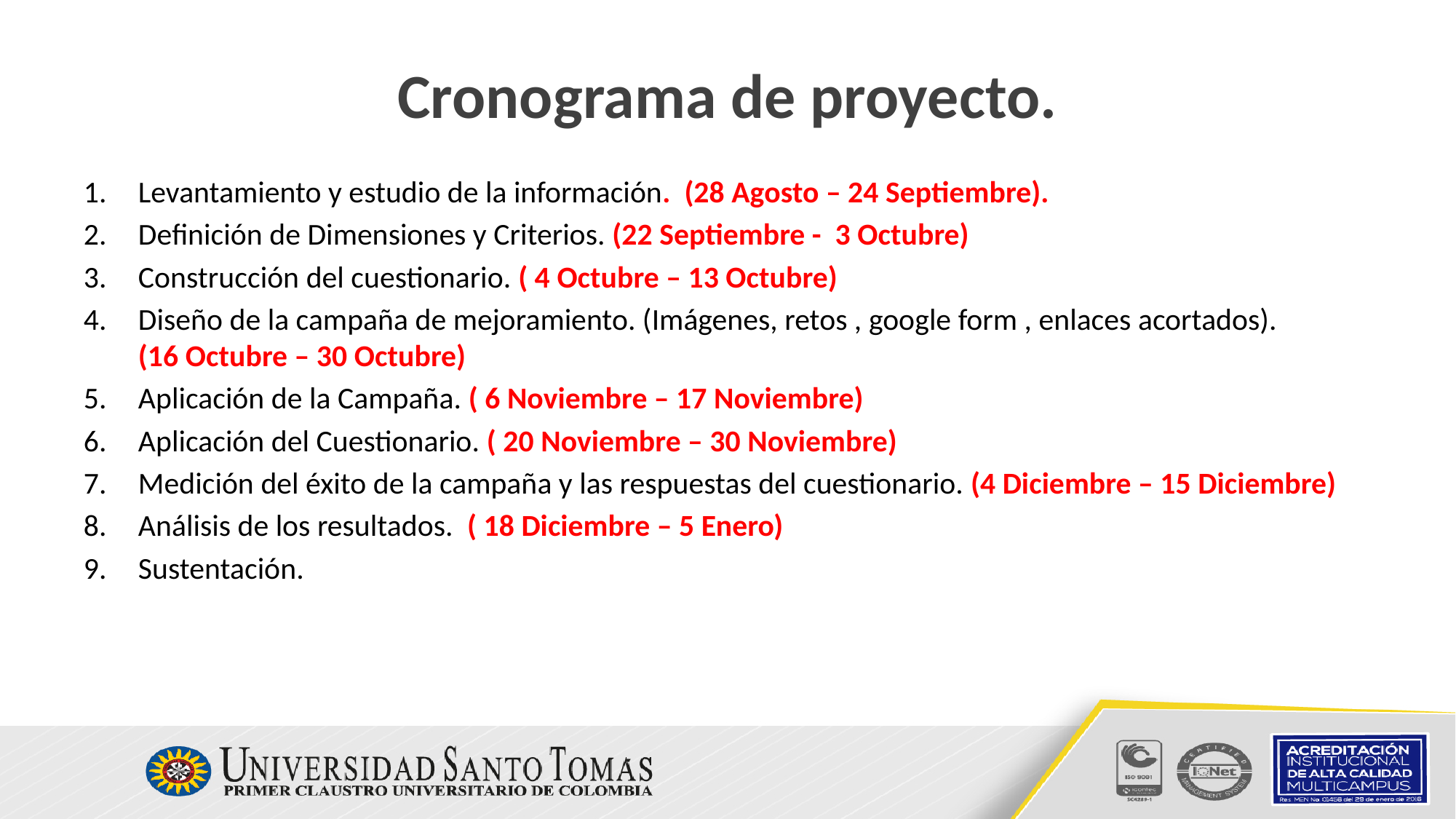

# Cronograma de proyecto.
Levantamiento y estudio de la información.  (28 Agosto – 24 Septiembre).
Definición de Dimensiones y Criterios. (22 Septiembre -  3 Octubre)
Construcción del cuestionario. ( 4 Octubre – 13 Octubre)
Diseño de la campaña de mejoramiento. (Imágenes, retos , google form , enlaces acortados).        (16 Octubre – 30 Octubre)
Aplicación de la Campaña. ( 6 Noviembre – 17 Noviembre)
Aplicación del Cuestionario. ( 20 Noviembre – 30 Noviembre)
Medición del éxito de la campaña y las respuestas del cuestionario. (4 Diciembre – 15 Diciembre)
Análisis de los resultados.  ( 18 Diciembre – 5 Enero)
Sustentación.